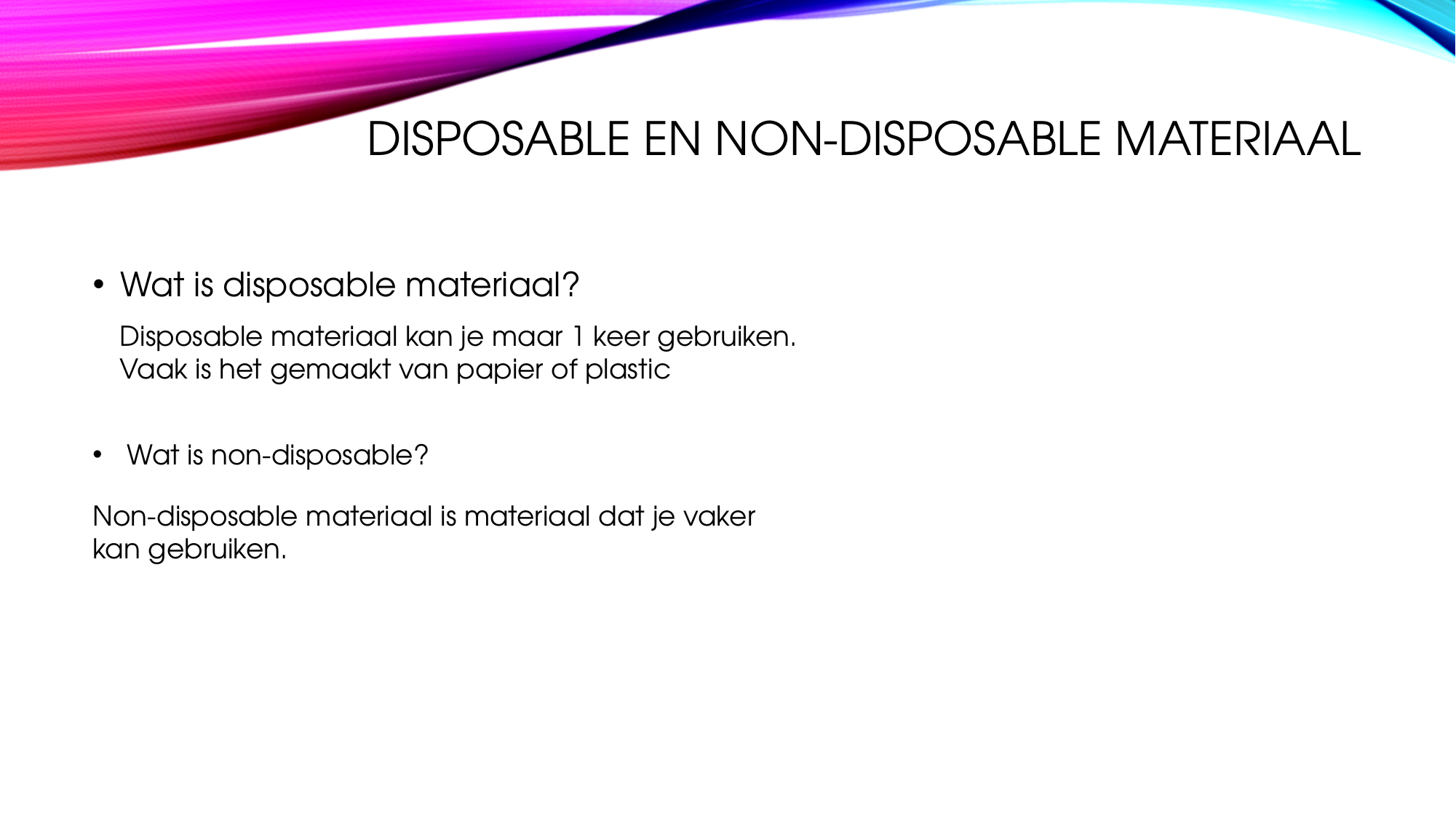

# Disposable en non-disposable materiaal
Wat is disposable materiaal?
Disposable materiaal kan je maar 1 keer gebruiken.
Vaak is het gemaakt van papier of plastic
Wat is non-disposable?
Non-disposable materiaal is materiaal dat je vaker kan gebruiken.